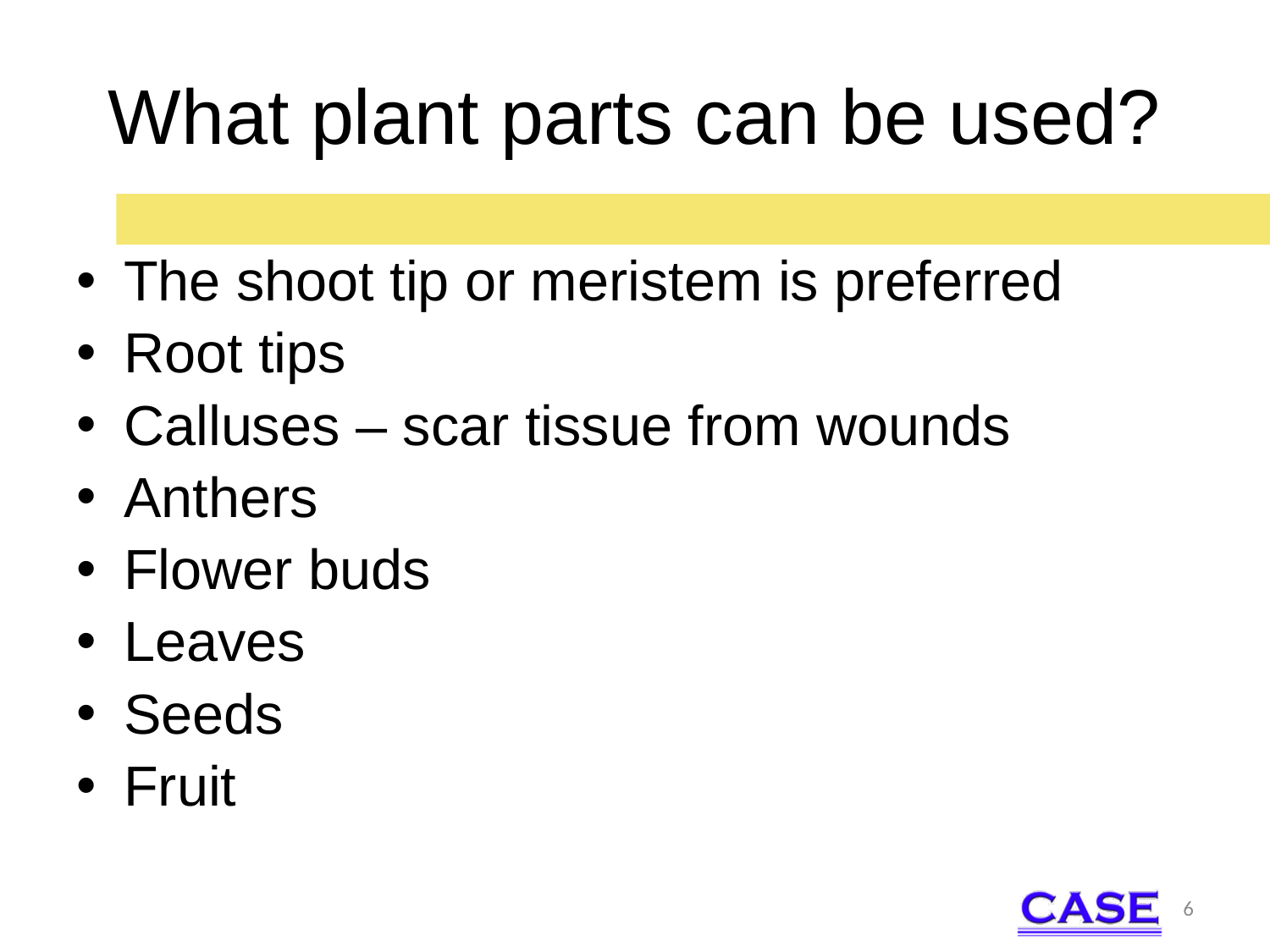

# What plant parts can be used?
The shoot tip or meristem is preferred
Root tips
Calluses – scar tissue from wounds
Anthers
Flower buds
Leaves
Seeds
Fruit
6